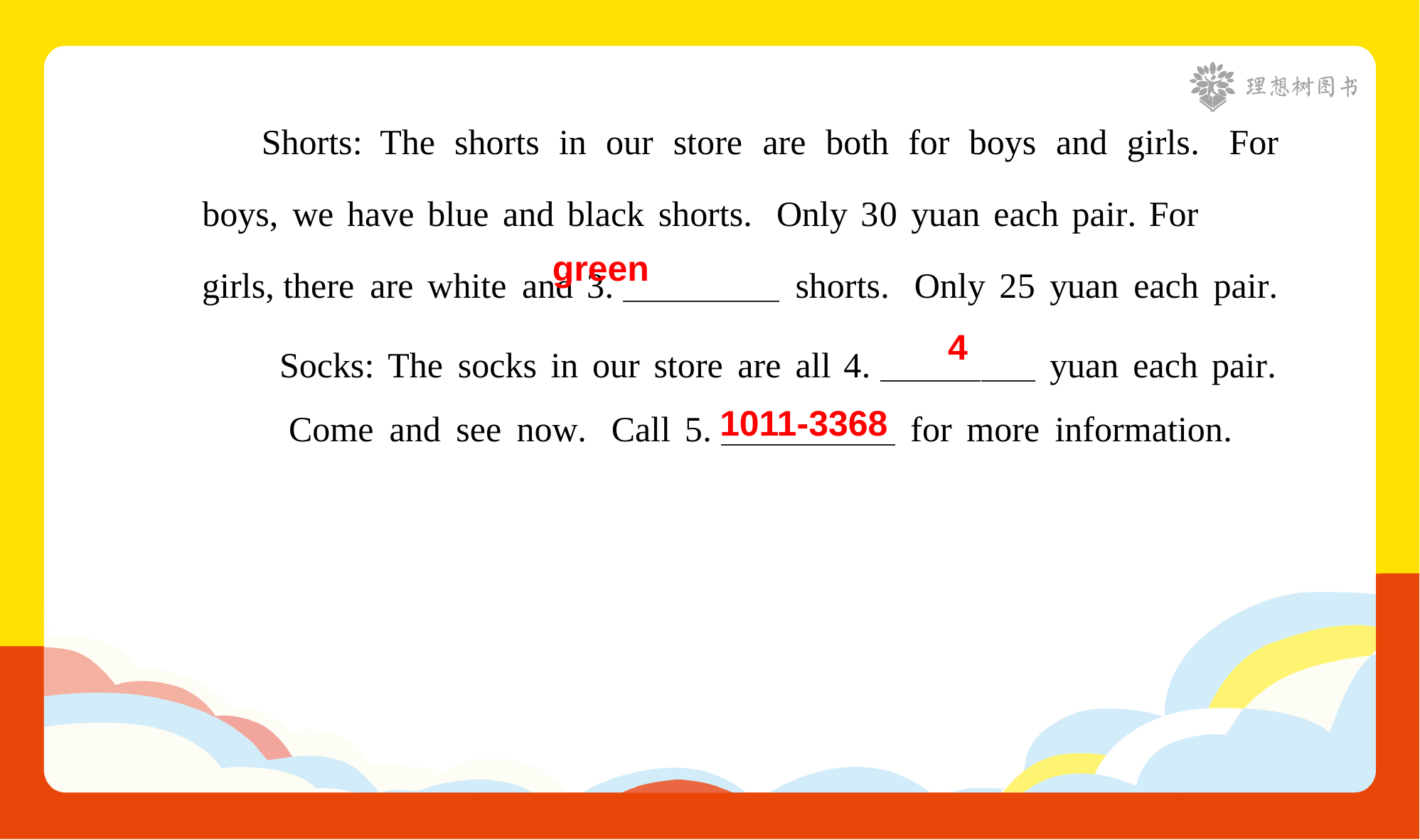

Shorts: The  shorts  in  our  store  are  both  for  boys  and  girls.   For
boys, we have blue and black shorts.  Only 30 yuan each pair. For girls, there are white and 3.                   shorts.  Only 25 yuan each pair.

Socks: The socks in our store are all 4.                   yuan each pair.  Come and see now.  Call 5.                     for more information.
green
4
1011-3368